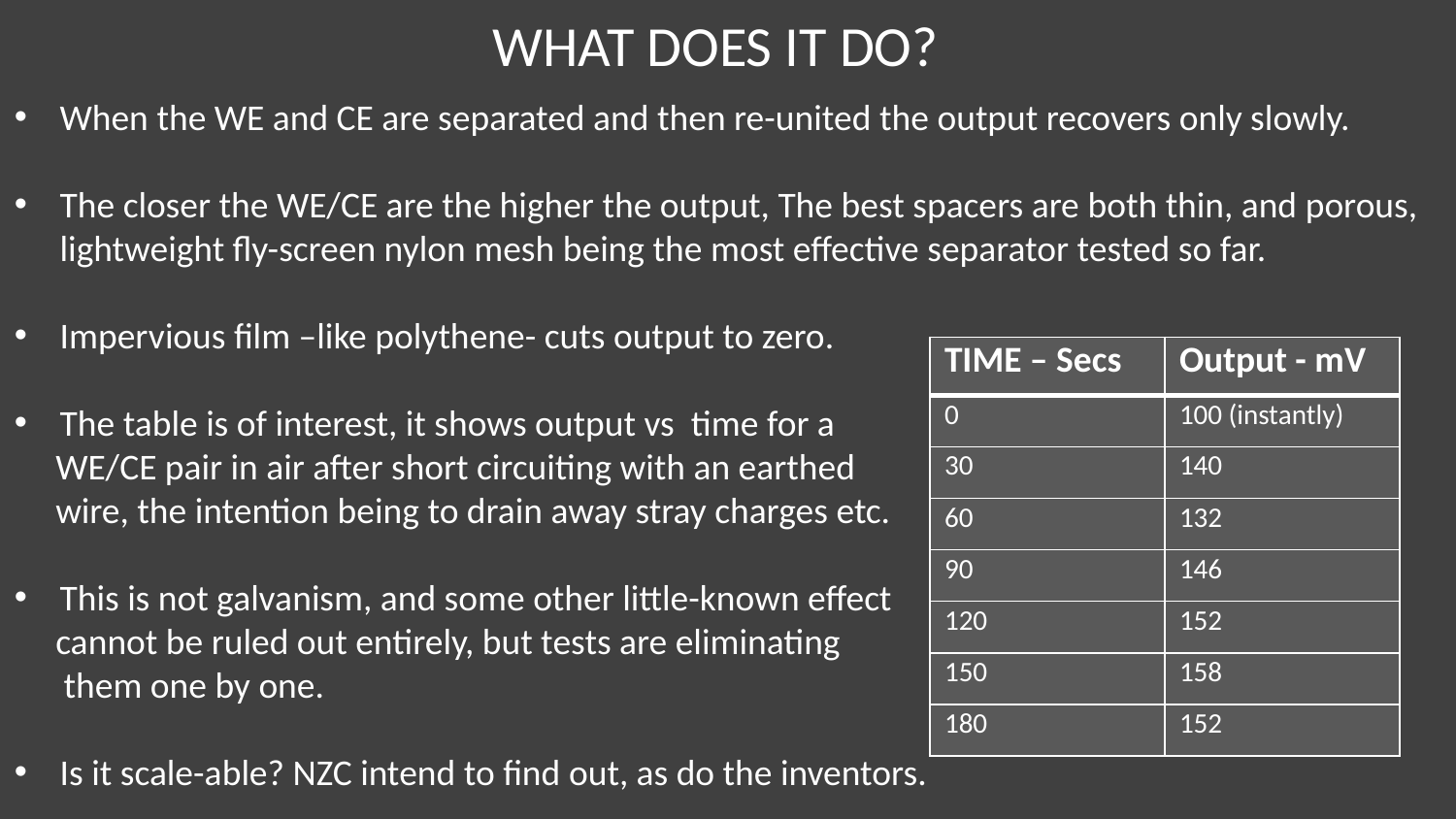

When the WE and CE are separated and then re-united the output recovers only slowly.

The closer the WE/CE are the higher the output, The best spacers are both thin, and porous, lightweight fly-screen nylon mesh being the most effective separator tested so far.

Impervious film –like polythene- cuts output to zero.

The table is of interest, it shows output vs  time for a
     WE/CE pair in air after short circuiting with an earthed
     wire, the intention being to drain away stray charges etc.

This is not galvanism, and some other little-known effect
     cannot be ruled out entirely, but tests are eliminating
      them one by one.

Is it scale-able? NZC intend to find out, as do the inventors.

WHAT DOES IT DO?
| TIME – Secs | Output - mV |
| --- | --- |
| 0 | 100 (instantly) |
| 30 | 140 |
| 60 | 132 |
| 90 | 146 |
| 120 | 152 |
| 150 | 158 |
| 180 | 152 |
9